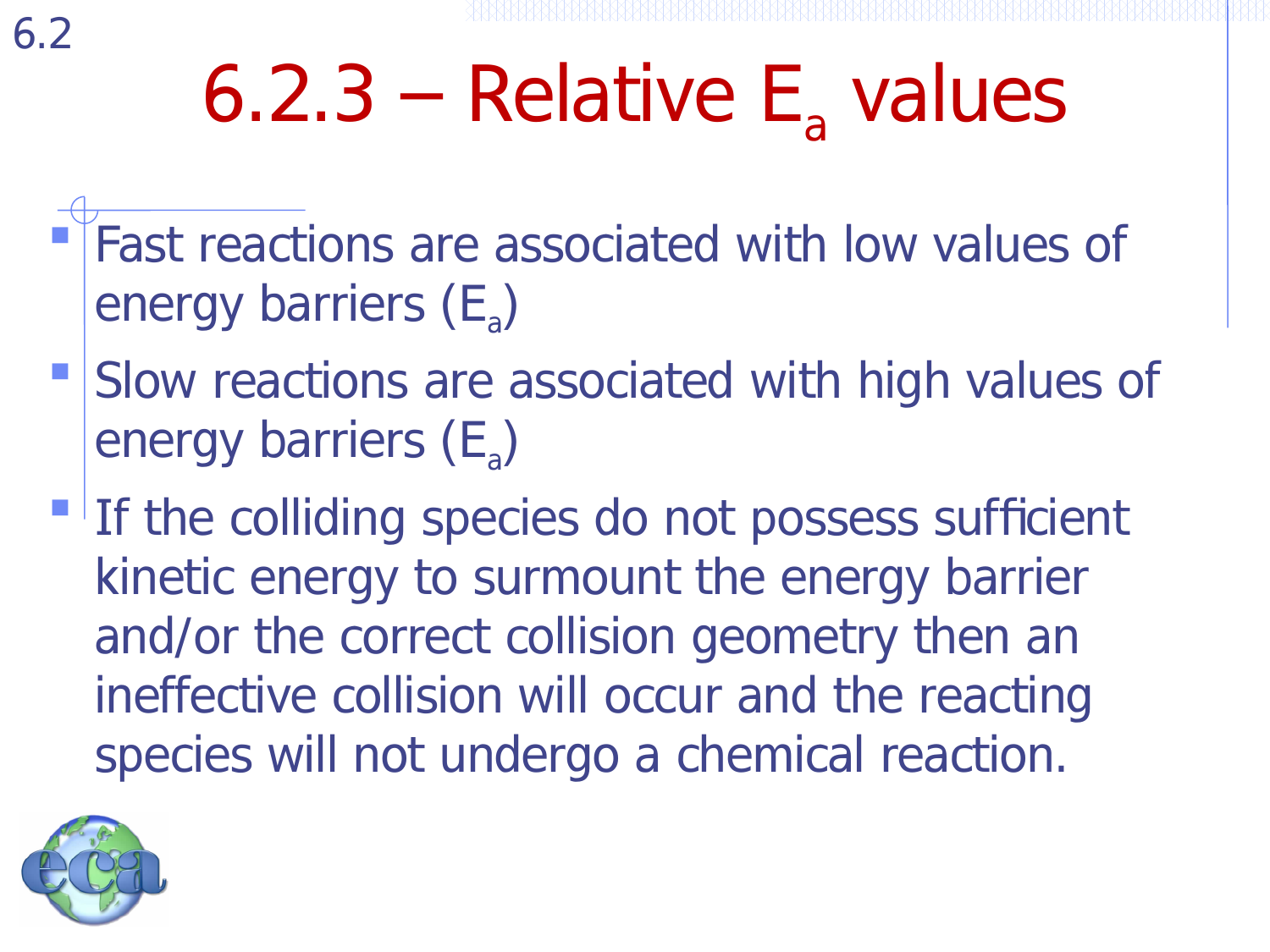

# 6.2.3 – Relative Ea values
Fast reactions are associated with low values of energy barriers (Ea)
Slow reactions are associated with high values of energy barriers (Ea)
If the colliding species do not possess sufficient kinetic energy to surmount the energy barrier and/or the correct collision geometry then an ineffective collision will occur and the reacting species will not undergo a chemical reaction.